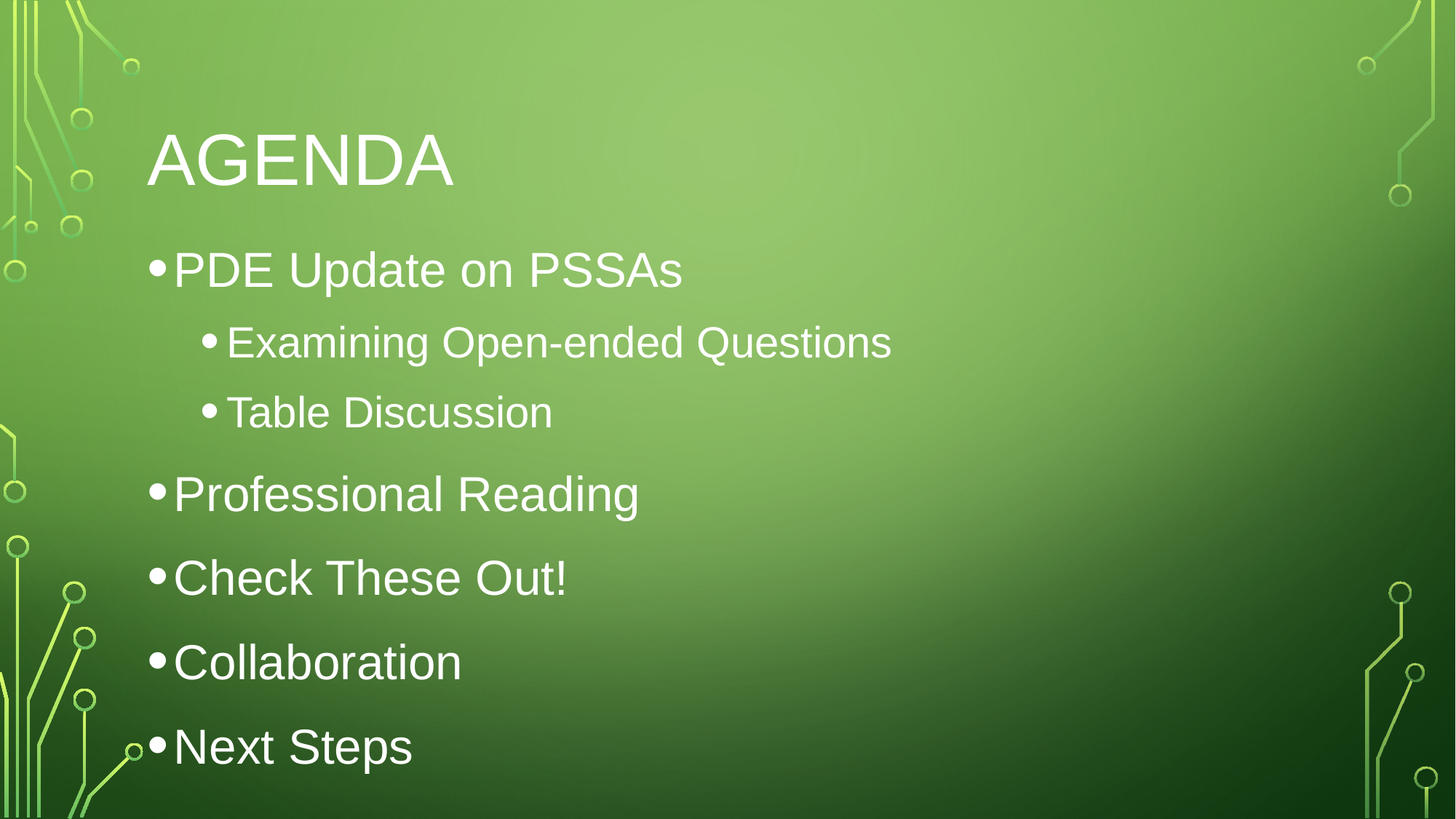

# Agenda
PDE Update on PSSAs
Examining Open-ended Questions
Table Discussion
Professional Reading
Check These Out!
Collaboration
Next Steps